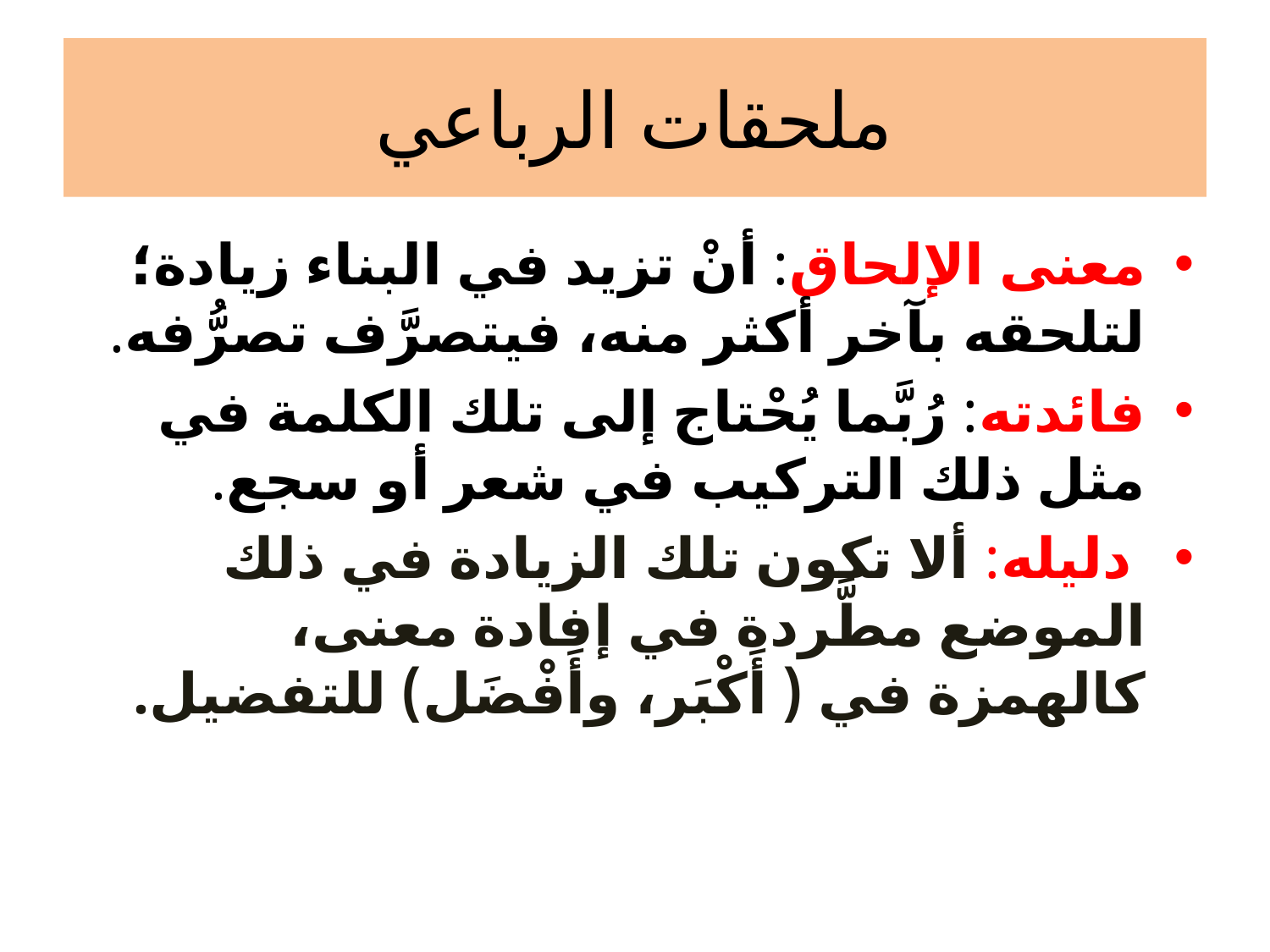

# ملحقات الرباعي
معنى الإلحاق: أنْ تزيد في البناء زيادة؛ لتلحقه بآخر أكثر منه، فيتصرَّف تصرُّفه.
فائدته: رُبَّما يُحْتاج إلى تلك الكلمة في مثل ذلك التركيب في شعر أو سجع.
 دليله: ألا تكون تلك الزيادة في ذلك الموضع مطَّردة في إفادة معنى، كالهمزة في ( أَكْبَر، وأَفْضَل) للتفضيل.